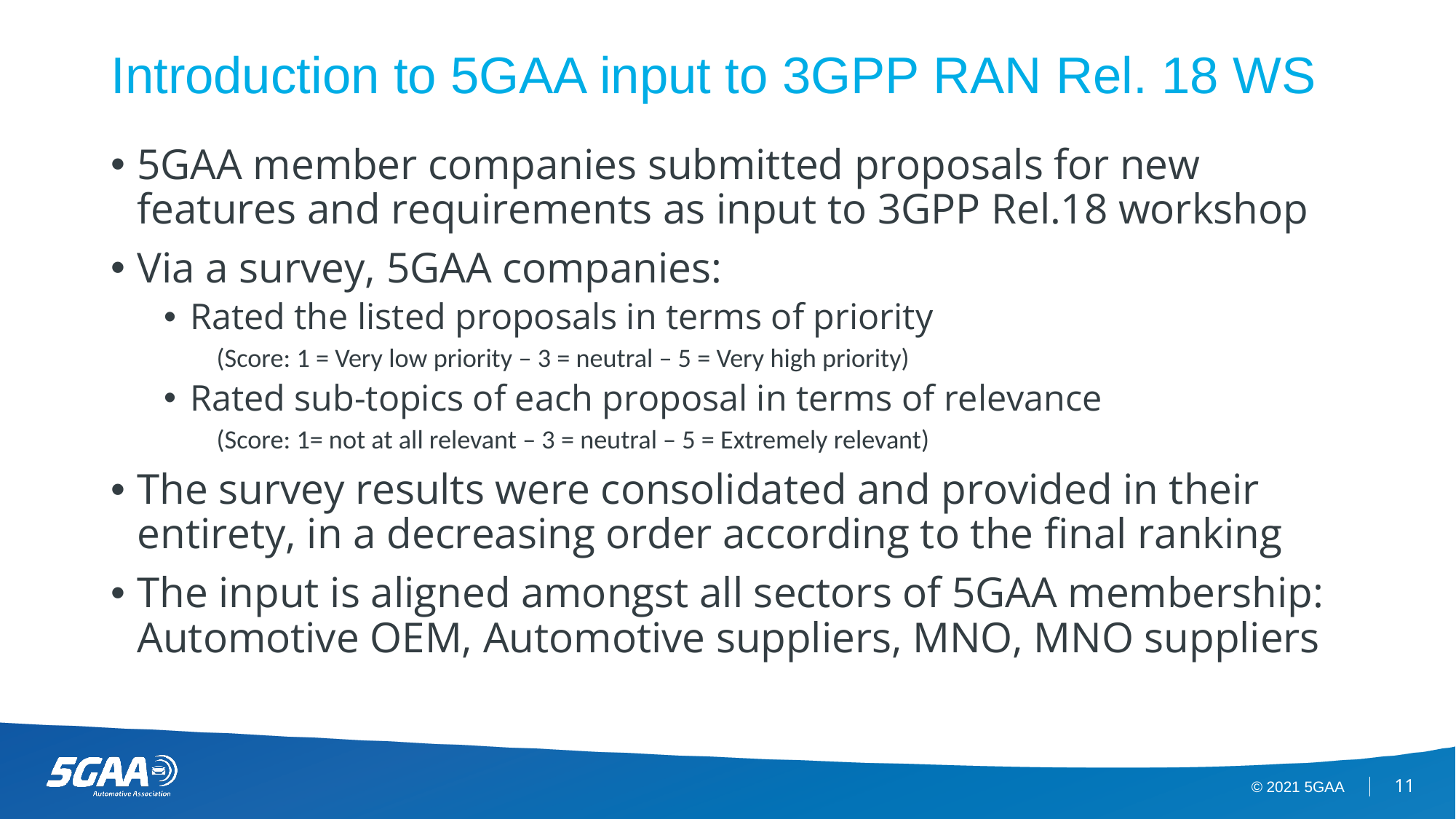

# Introduction to 5GAA input to 3GPP RAN Rel. 18 WS
5GAA member companies submitted proposals for new features and requirements as input to 3GPP Rel.18 workshop
Via a survey, 5GAA companies:
Rated the listed proposals in terms of priority
(Score: 1 = Very low priority – 3 = neutral – 5 = Very high priority)
Rated sub-topics of each proposal in terms of relevance
(Score: 1= not at all relevant – 3 = neutral – 5 = Extremely relevant)
The survey results were consolidated and provided in their entirety, in a decreasing order according to the final ranking
The input is aligned amongst all sectors of 5GAA membership: Automotive OEM, Automotive suppliers, MNO, MNO suppliers